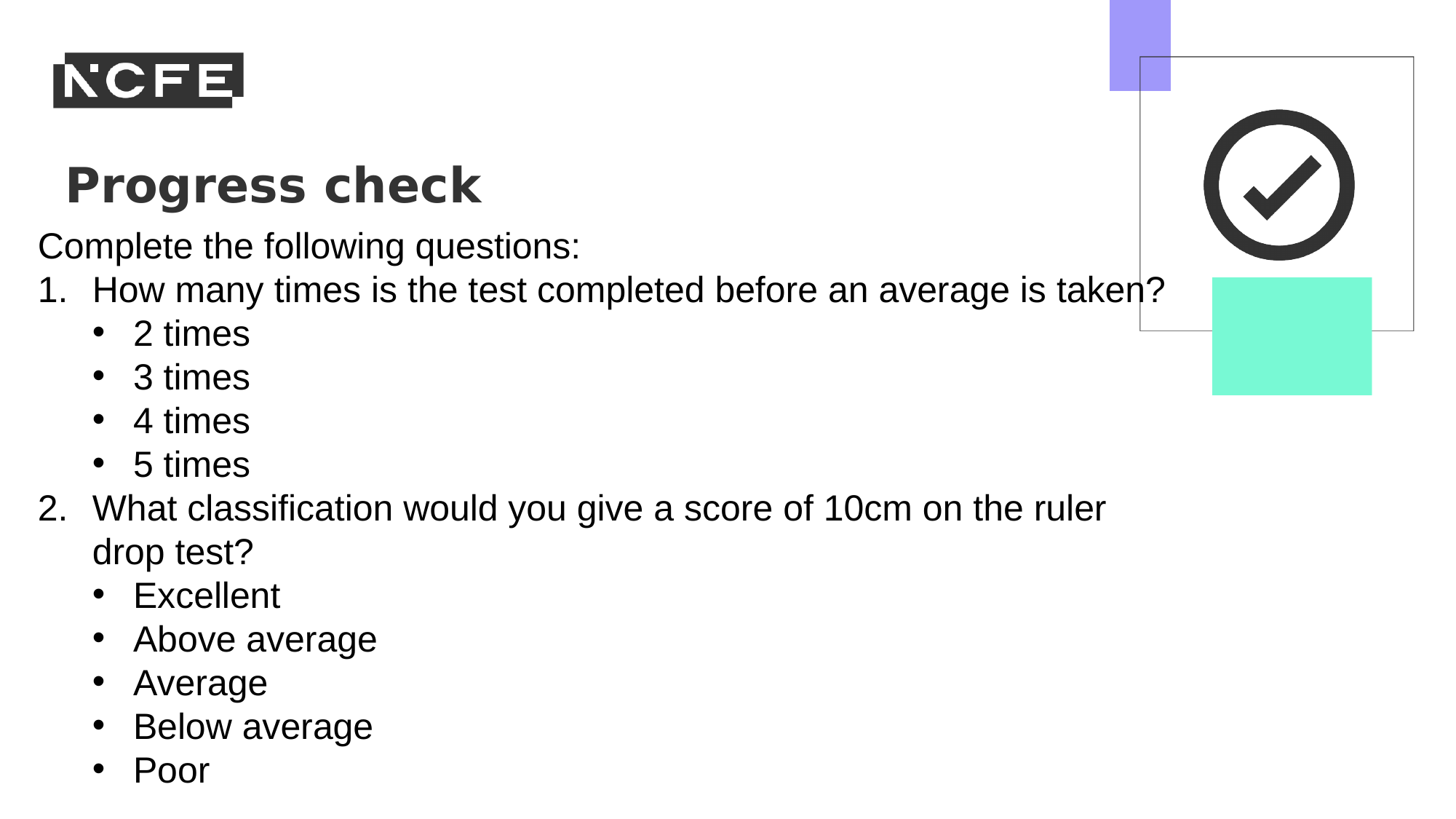

Complete the following questions:
How many times is the test completed before an average is taken?
2 times
3 times
4 times
5 times
What classification would you give a score of 10cm on the ruler drop test?
Excellent
Above average
Average
Below average
Poor